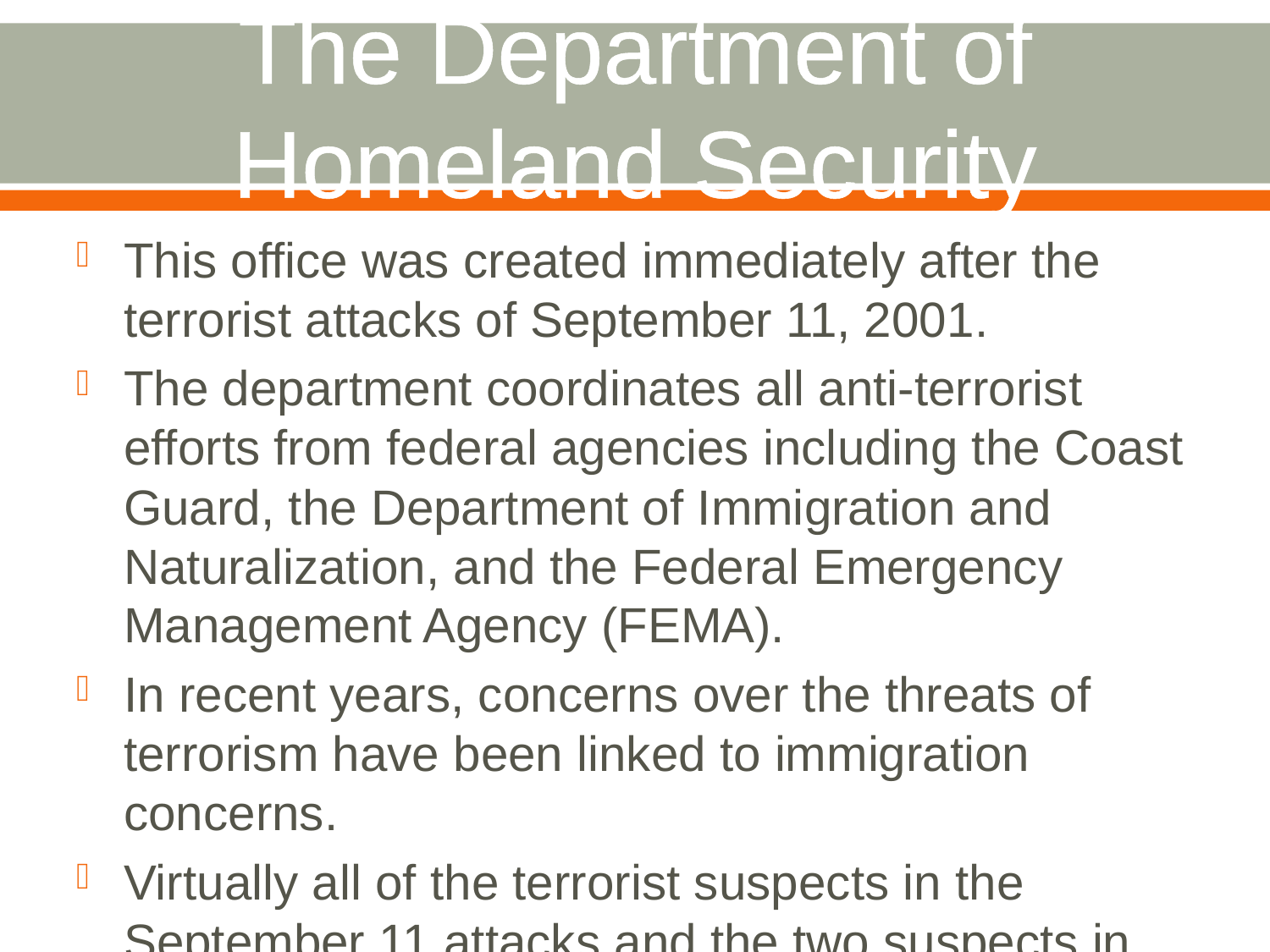

# The Department of Homeland Security
This office was created immediately after the terrorist attacks of September 11, 2001.
The department coordinates all anti-terrorist efforts from federal agencies including the Coast Guard, the Department of Immigration and Naturalization, and the Federal Emergency Management Agency (FEMA).
In recent years, concerns over the threats of terrorism have been linked to immigration concerns.
Virtually all of the terrorist suspects in the September 11 attacks and the two suspects in the recent Boston Marathon bombing were in the United States legally.